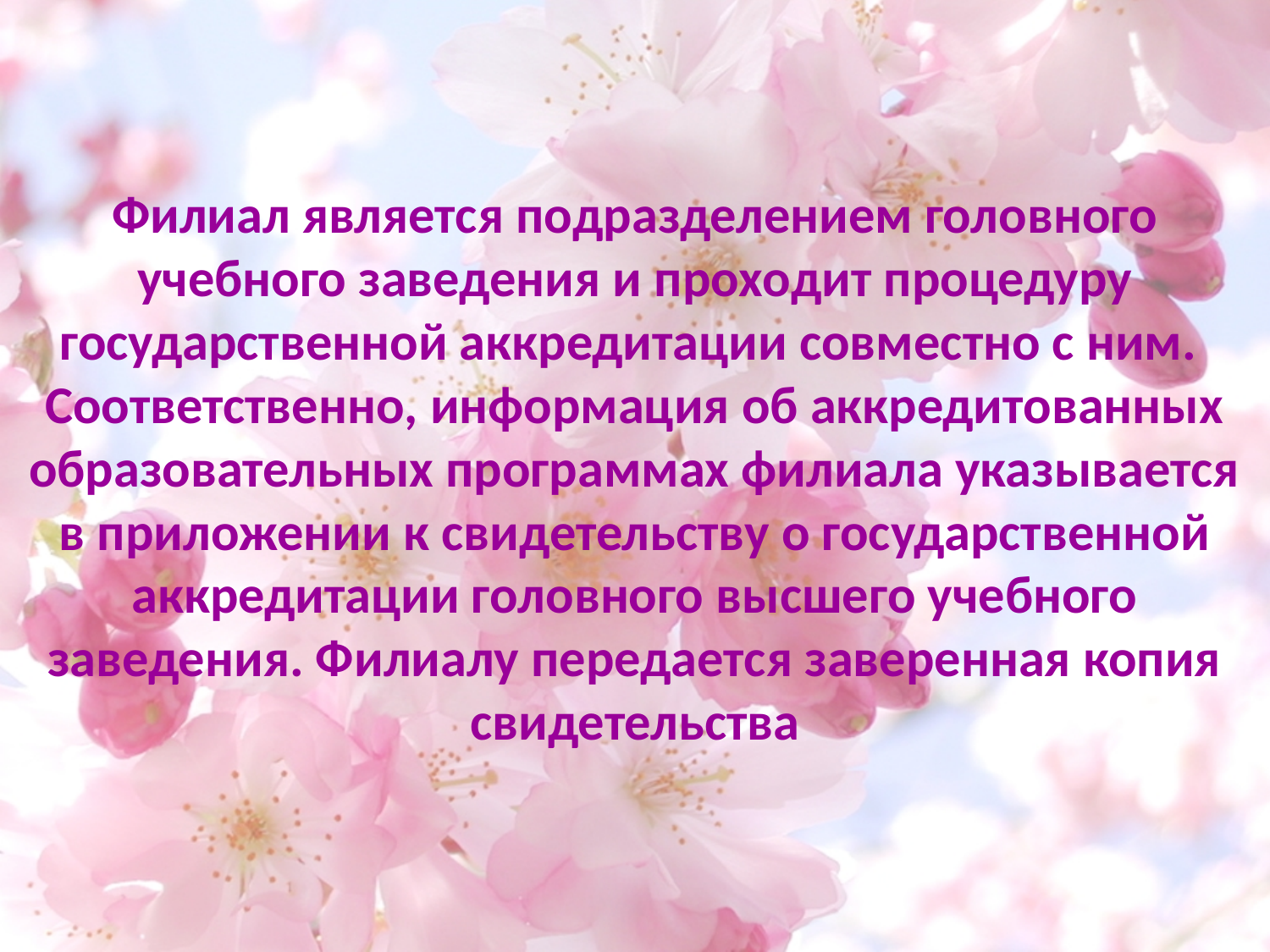

# Филиал является подразделением головного учебного заведения и проходит процедуру государственной аккредитации совместно с ним.  Соответственно, информация об аккредитованных образовательных программах филиала указывается в приложении к свидетельству о государственной аккредитации головного высшего учебного заведения. Филиалу передается заверенная копия свидетельства